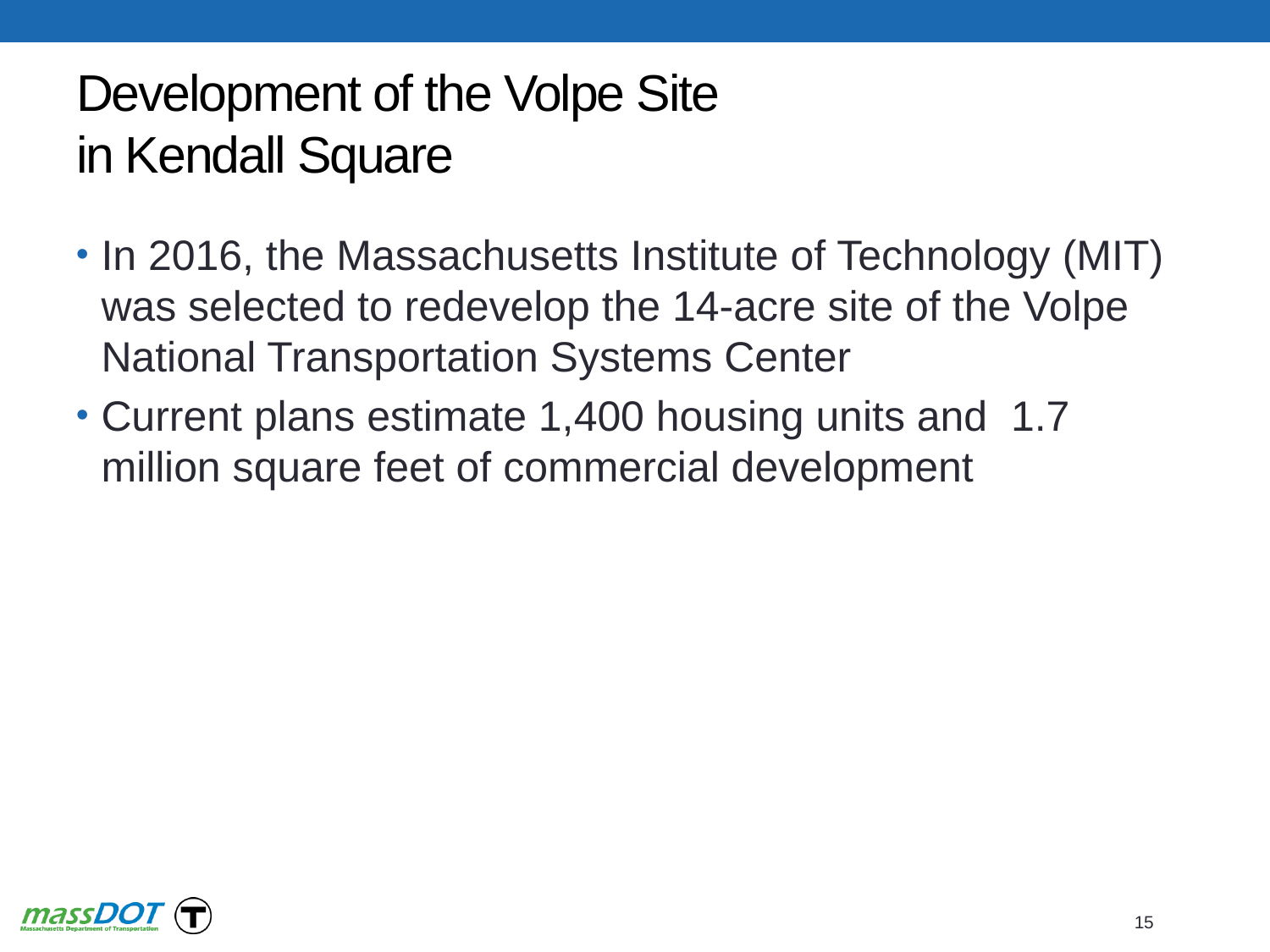

# Development of the Volpe Site in Kendall Square
In 2016, the Massachusetts Institute of Technology (MIT) was selected to redevelop the 14-acre site of the Volpe National Transportation Systems Center
Current plans estimate 1,400 housing units and  1.7 million square feet of commercial development

15